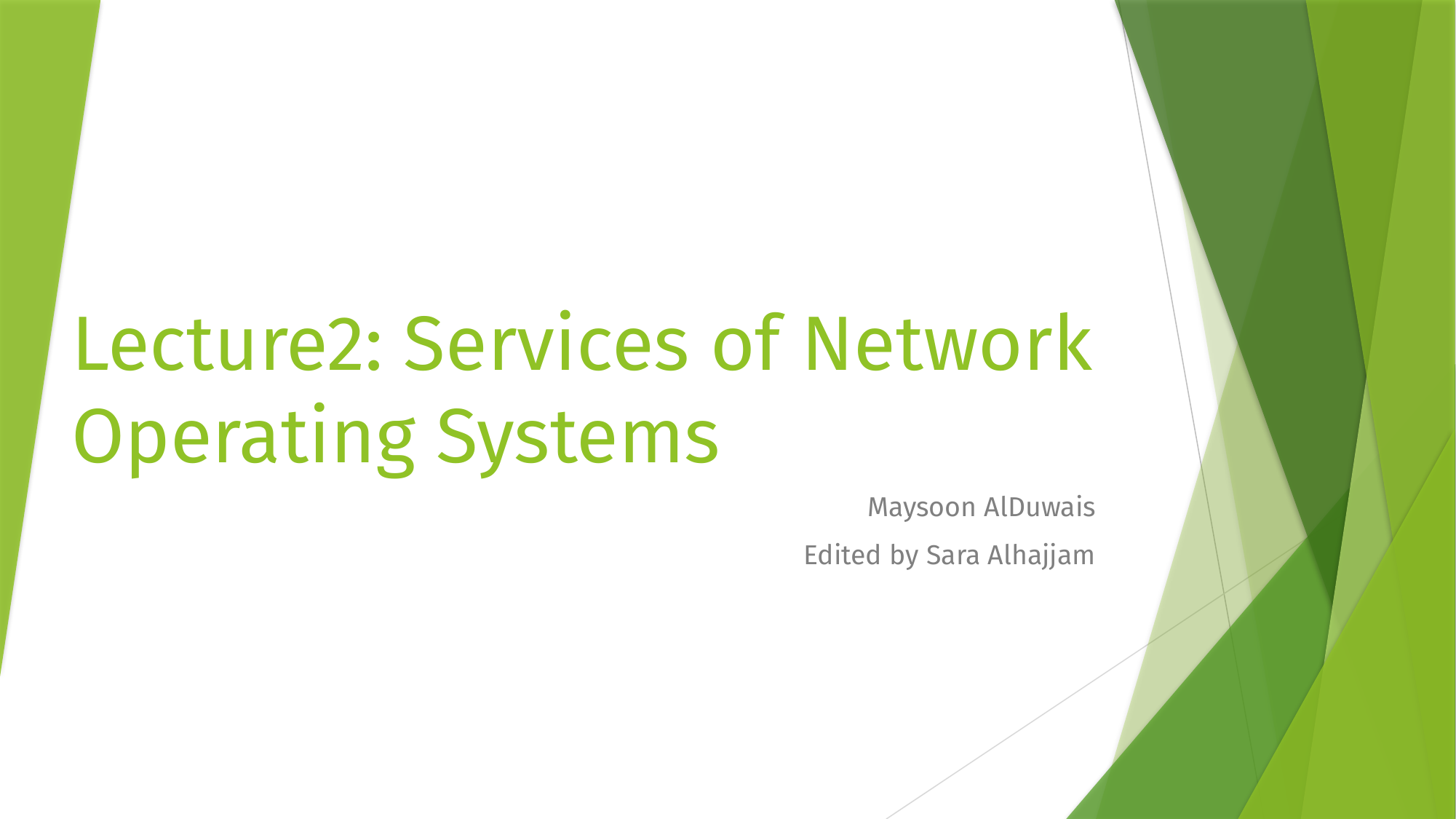

# Lecture2: Services of Network Operating Systems
Maysoon AlDuwais
Edited by Sara Alhajjam